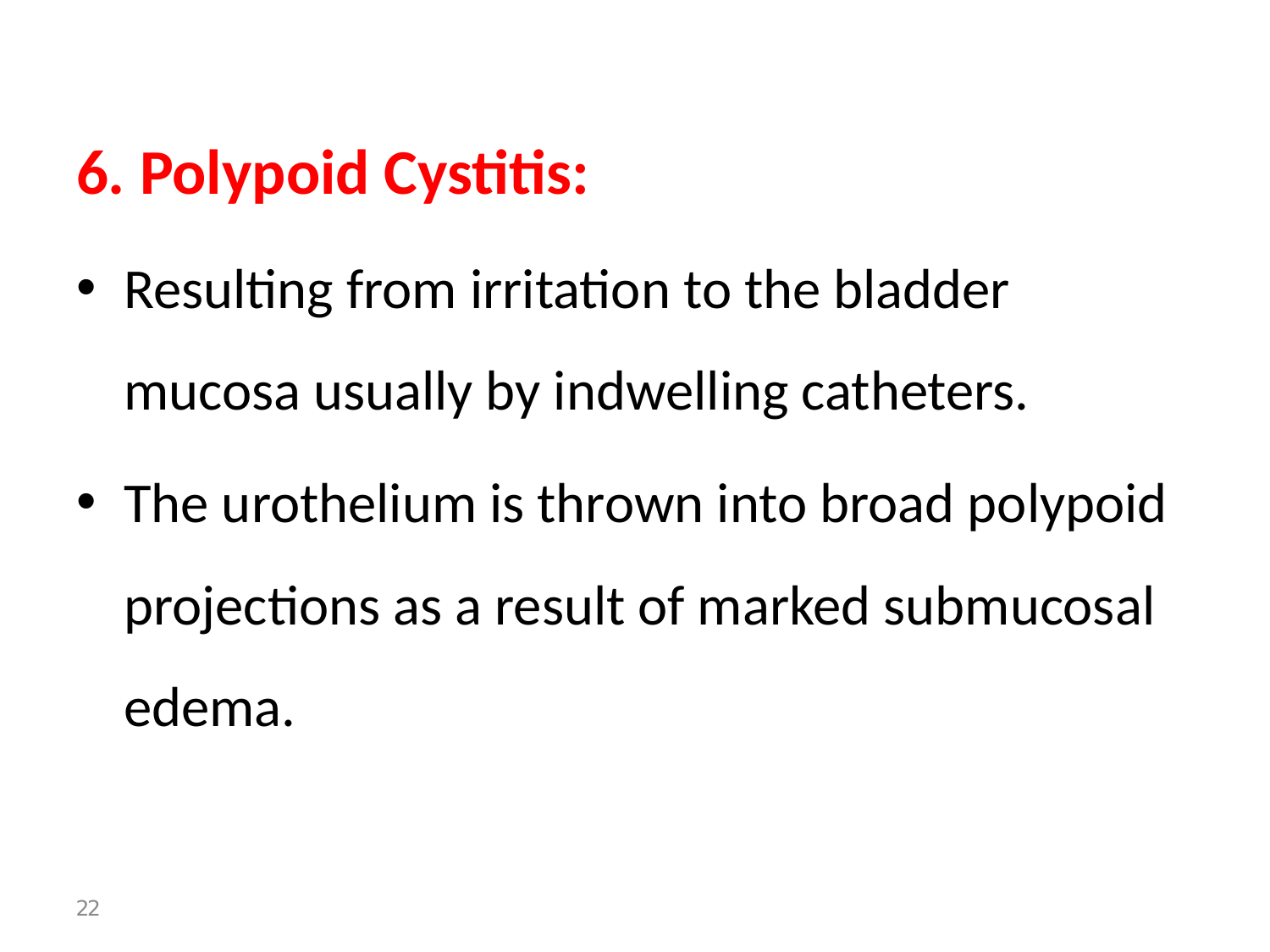

6. Polypoid Cystitis:
Resulting from irritation to the bladder mucosa usually by indwelling catheters.
The urothelium is thrown into broad polypoid projections as a result of marked submucosal edema.
22